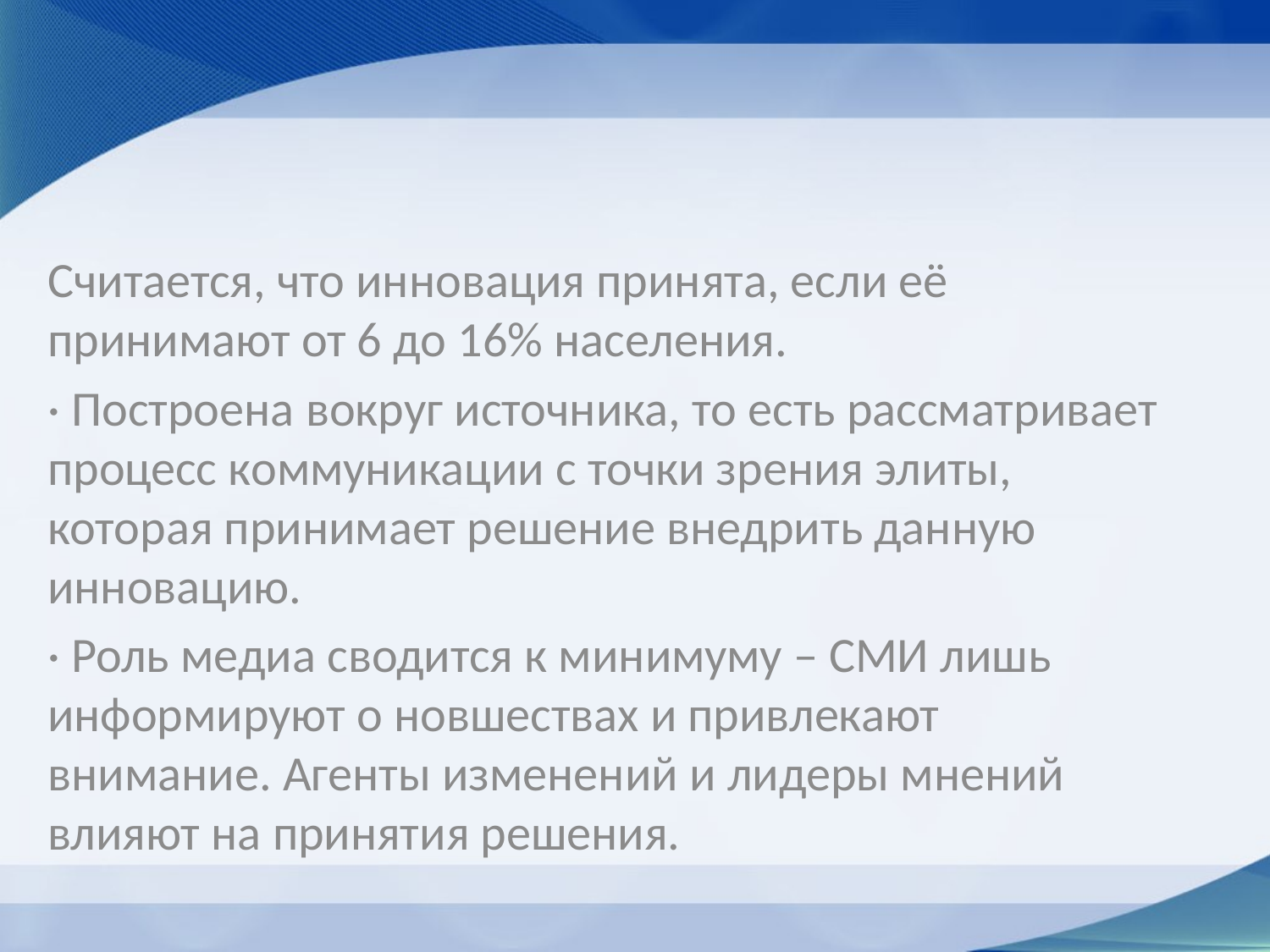

Считается, что инновация принята, если её принимают от 6 до 16% населения.
· Построена вокруг источника, то есть рассматривает процесс коммуникации с точки зрения элиты, которая принимает решение внедрить данную инновацию.
· Роль медиа сводится к минимуму – СМИ лишь информируют о новшествах и привлекают внимание. Агенты изменений и лидеры мнений влияют на принятия решения.